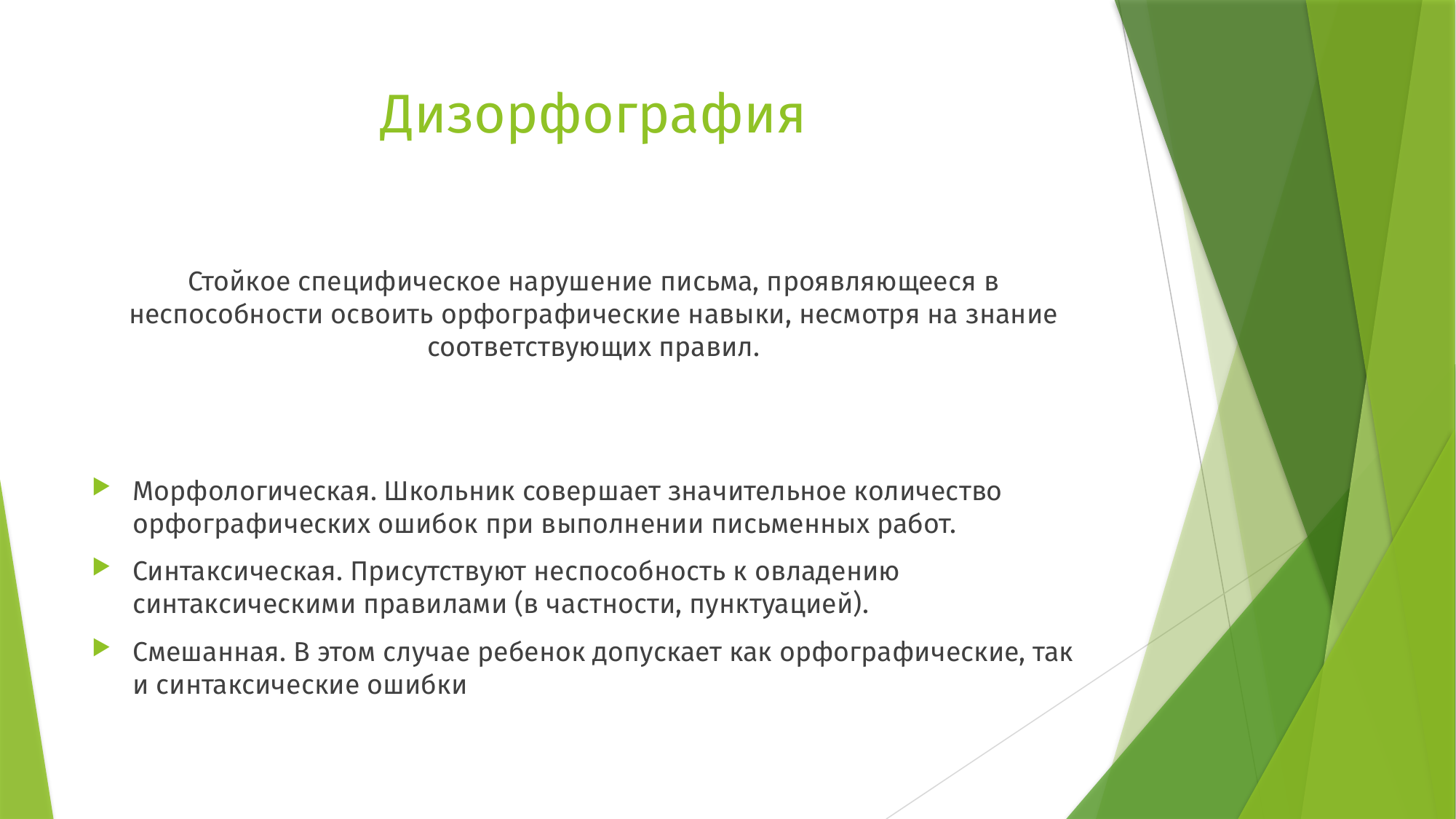

# Дизорфография
Стойкое специфическое нарушение письма, проявляющееся в неспособности освоить орфографические навыки, несмотря на знание соответствующих правил.

Морфологическая. Школьник совершает значительное количество орфографических ошибок при выполнении письменных работ.
Синтаксическая. Присутствуют неспособность к овладению синтаксическими правилами (в частности, пунктуацией).
Смешанная. В этом случае ребенок допускает как орфографические, так и синтаксические ошибки